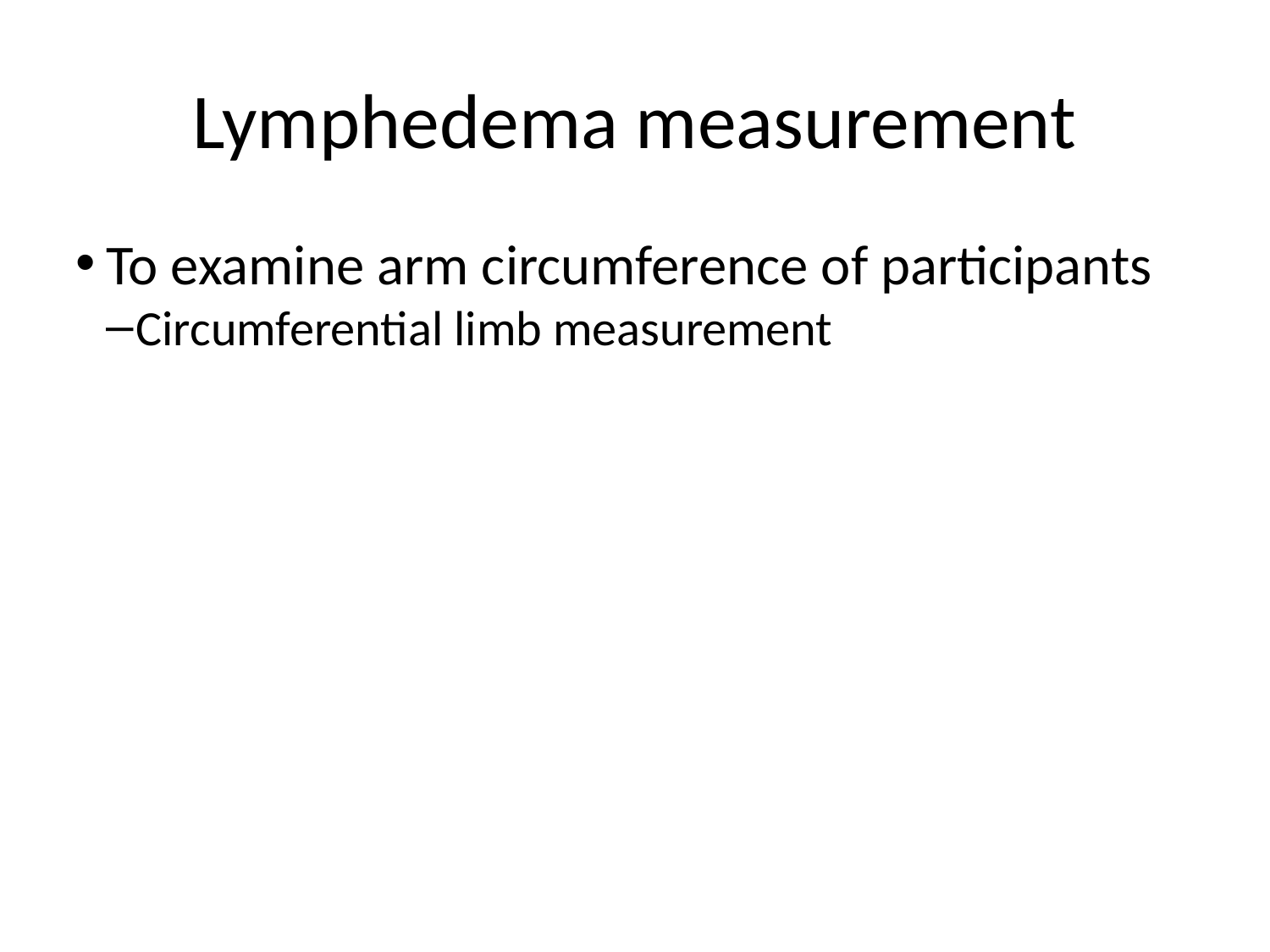

Lymphedema measurement
To examine arm circumference of participants
Circumferential limb measurement